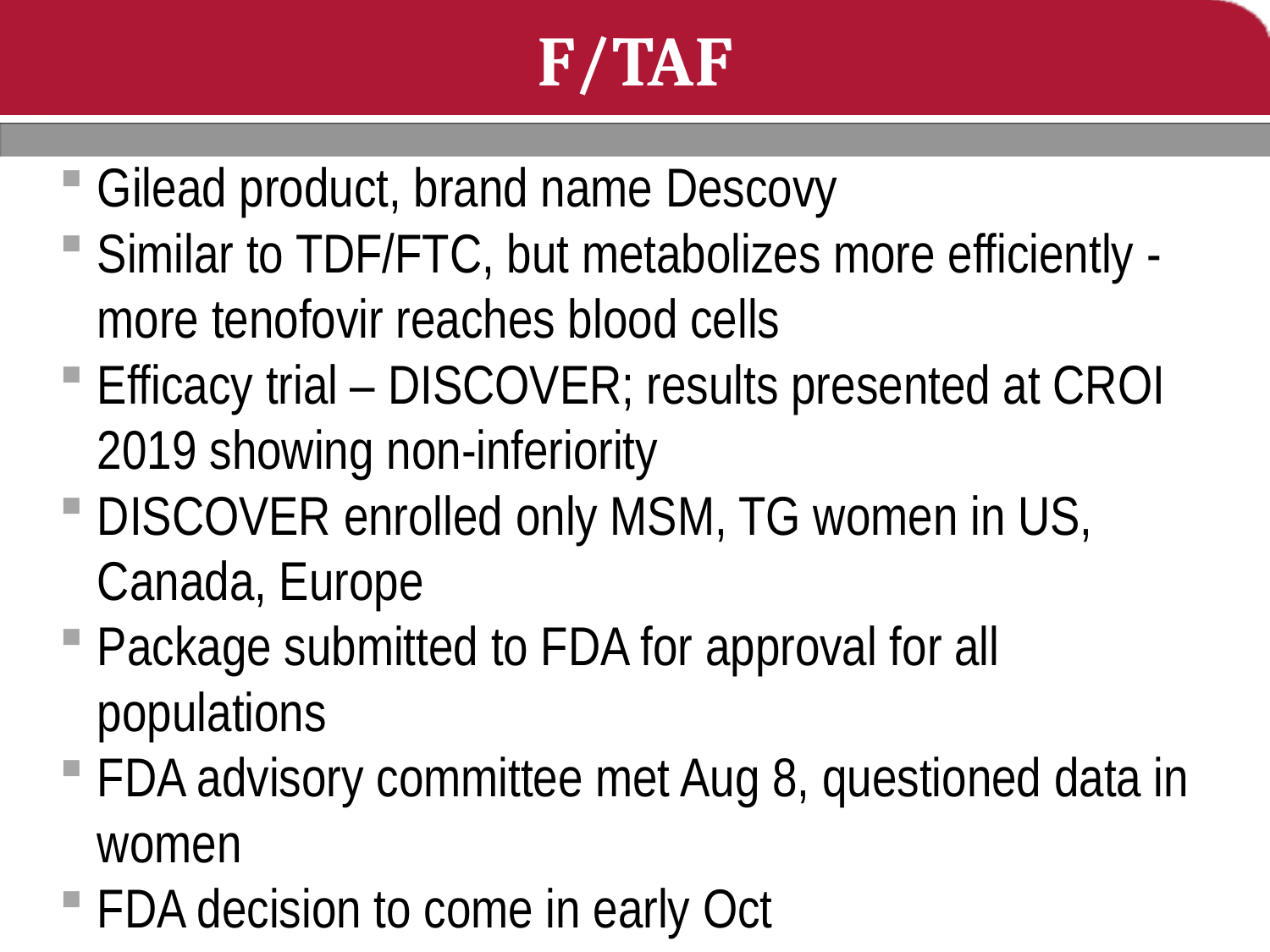

# F/TAF
Gilead product, brand name Descovy
Similar to TDF/FTC, but metabolizes more efficiently - more tenofovir reaches blood cells
Efficacy trial – DISCOVER; results presented at CROI 2019 showing non-inferiority
DISCOVER enrolled only MSM, TG women in US, Canada, Europe
Package submitted to FDA for approval for all populations
FDA advisory committee met Aug 8, questioned data in women
FDA decision to come in early Oct